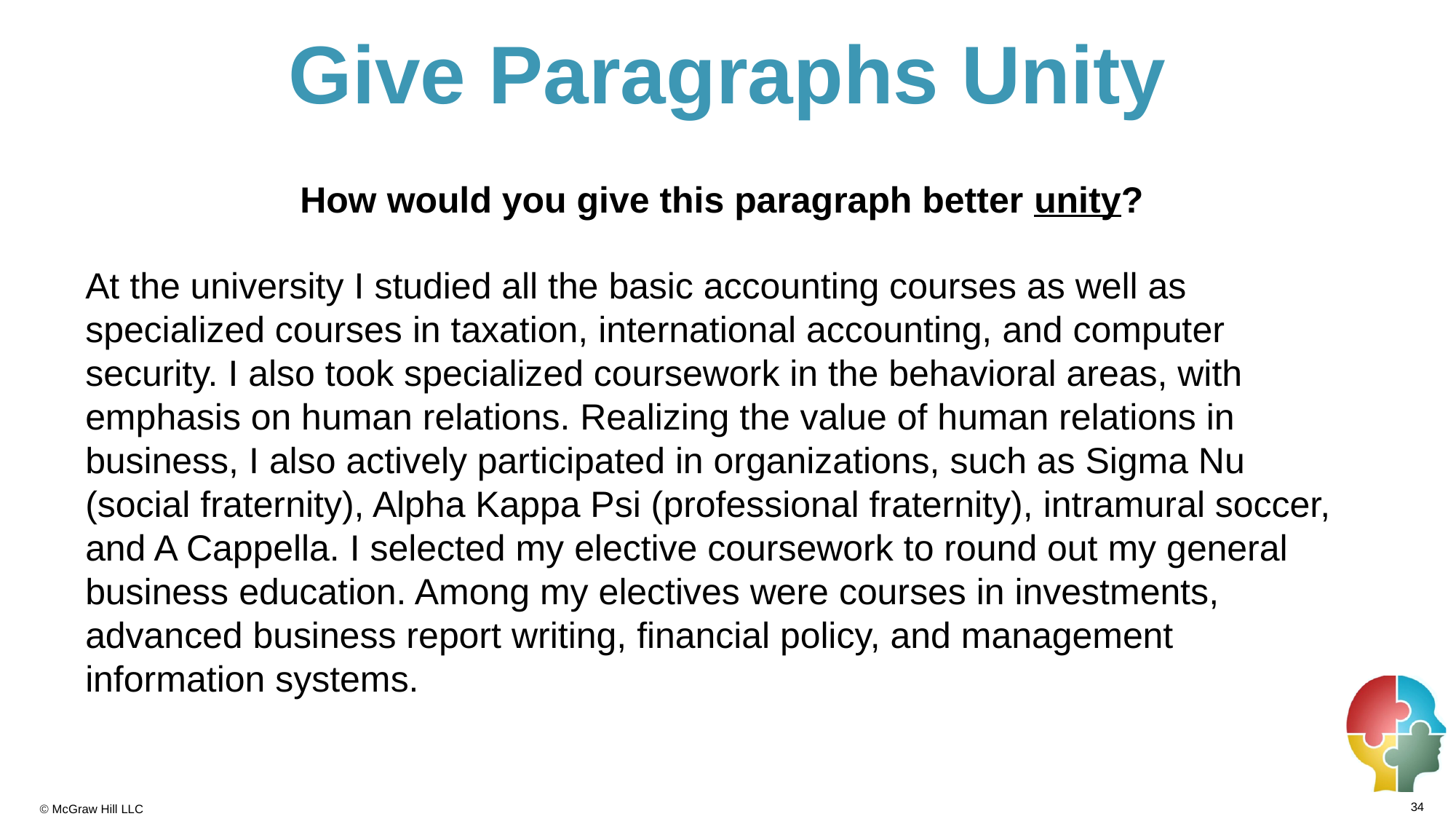

# Give Paragraphs Unity
How would you give this paragraph better unity?
At the university I studied all the basic accounting courses as well as specialized courses in taxation, international accounting, and computer security. I also took specialized coursework in the behavioral areas, with emphasis on human relations. Realizing the value of human relations in business, I also actively participated in organizations, such as Sigma Nu (social fraternity), Alpha Kappa Psi (professional fraternity), intramural soccer, and A Cappella. I selected my elective coursework to round out my general business education. Among my electives were courses in investments, advanced business report writing, financial policy, and management information systems.
34